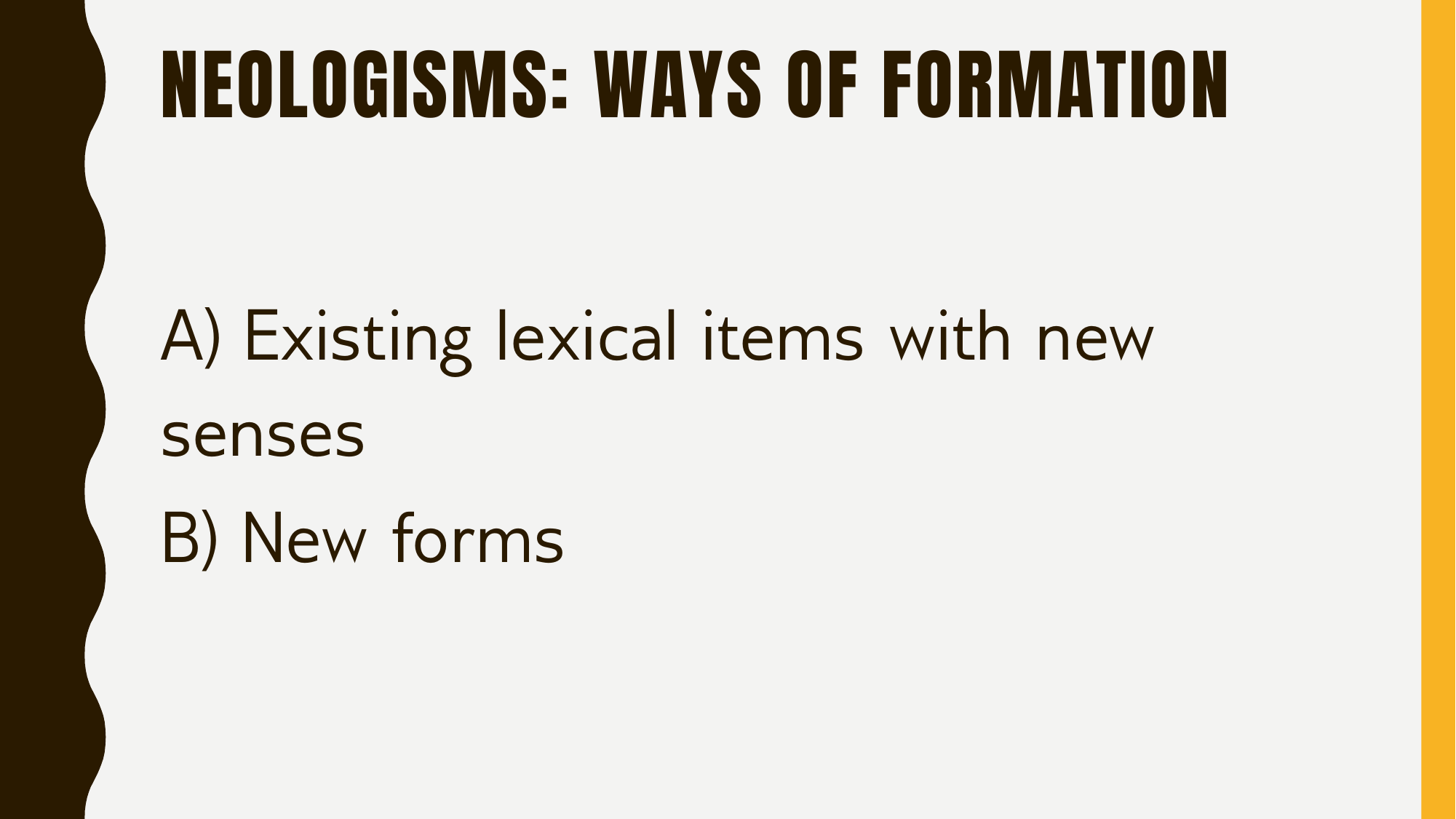

# NEOLOGISMS: ways of formation
A) Existing lexical items with new senses
B) New forms